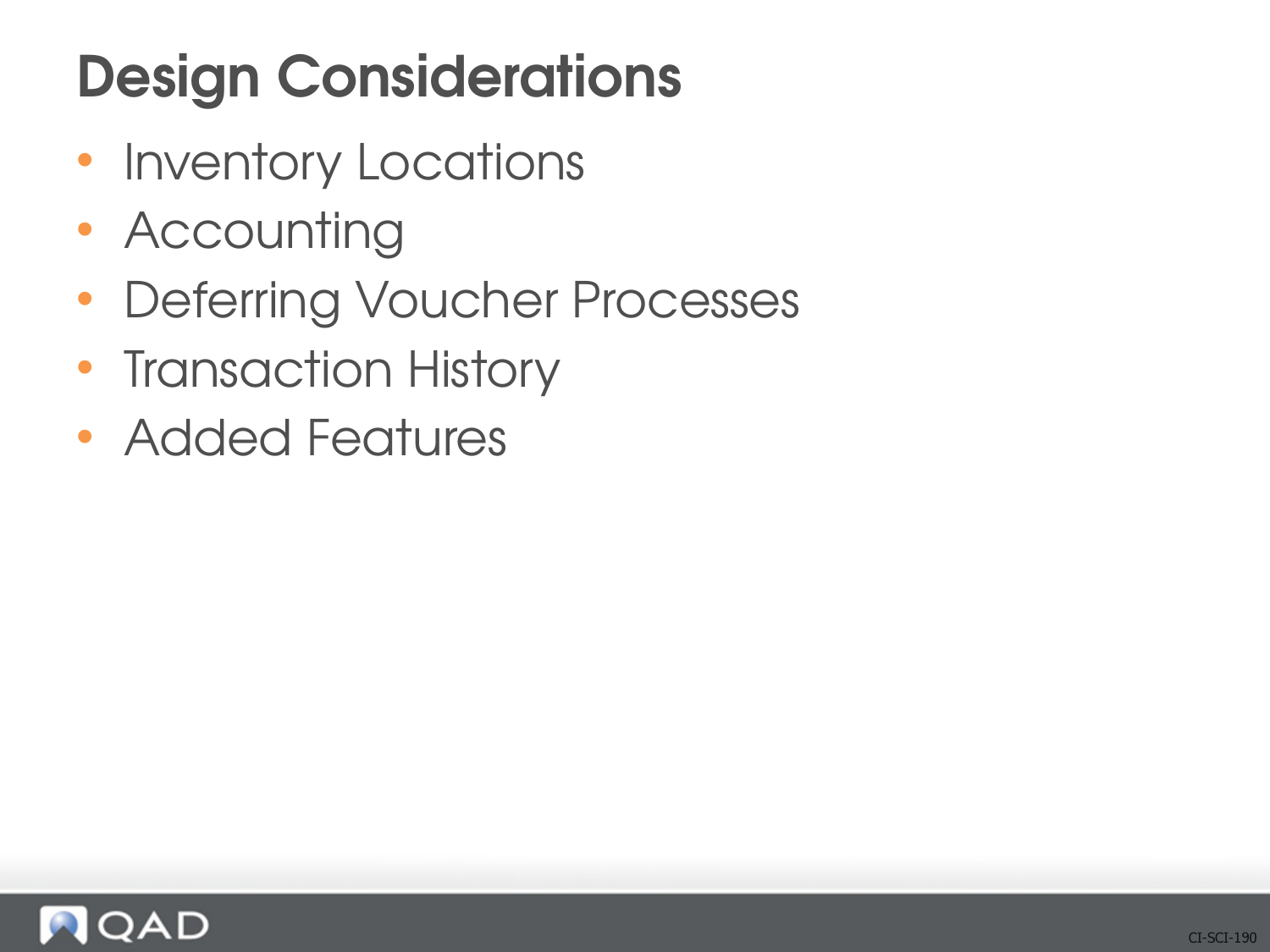

# Design Considerations
Inventory Locations
Accounting
Deferring Voucher Processes
Transaction History
Added Features
CI-SCI-190